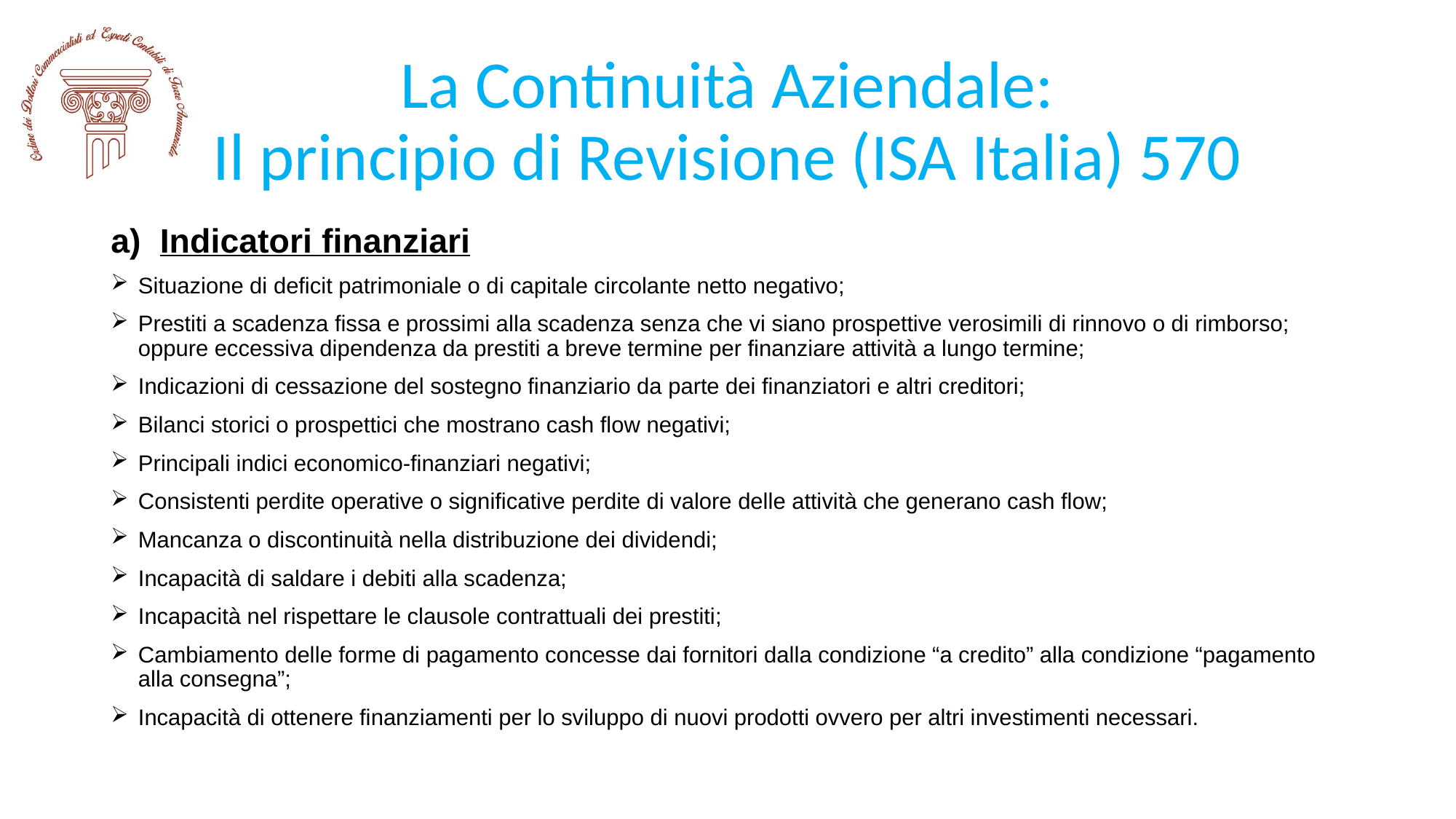

# La Continuità Aziendale: Il principio di Revisione (ISA Italia) 570
a)  Indicatori finanziari
Situazione di deficit patrimoniale o di capitale circolante netto negativo;
Prestiti a scadenza fissa e prossimi alla scadenza senza che vi siano prospettive verosimili di rinnovo o di rimborso; oppure eccessiva dipendenza da prestiti a breve termine per finanziare attività a lungo termine;
Indicazioni di cessazione del sostegno finanziario da parte dei finanziatori e altri creditori;
Bilanci storici o prospettici che mostrano cash flow negativi;
Principali indici economico-finanziari negativi;
Consistenti perdite operative o significative perdite di valore delle attività che generano cash flow;
Mancanza o discontinuità nella distribuzione dei dividendi;
Incapacità di saldare i debiti alla scadenza;
Incapacità nel rispettare le clausole contrattuali dei prestiti;
Cambiamento delle forme di pagamento concesse dai fornitori dalla condizione “a credito” alla condizione “pagamento alla consegna”;
Incapacità di ottenere finanziamenti per lo sviluppo di nuovi prodotti ovvero per altri investimenti necessari.